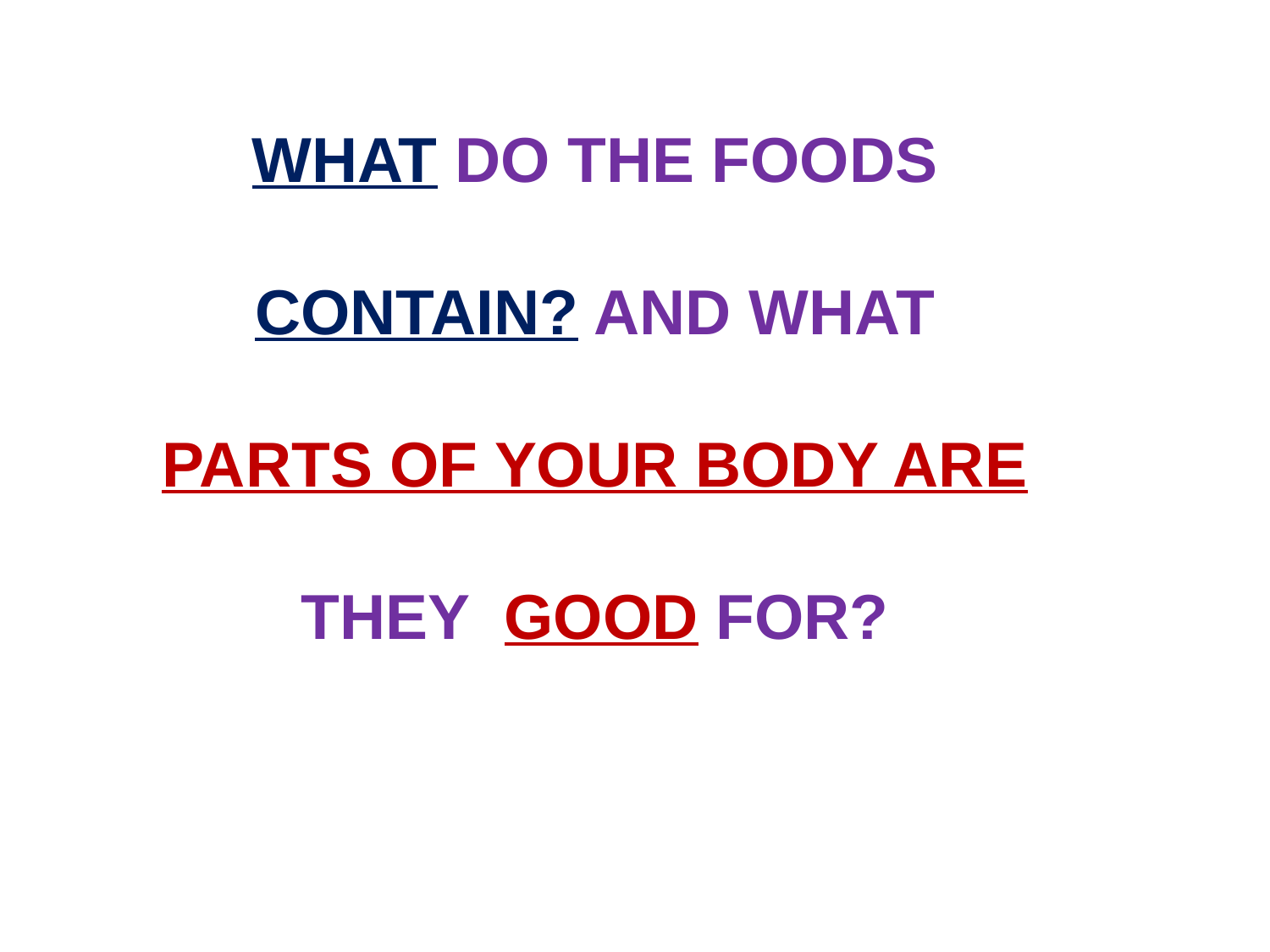

WHAT DO THE FOODS CONTAIN? AND WHAT PARTS OF YOUR BODY ARE THEY  GOOD FOR?